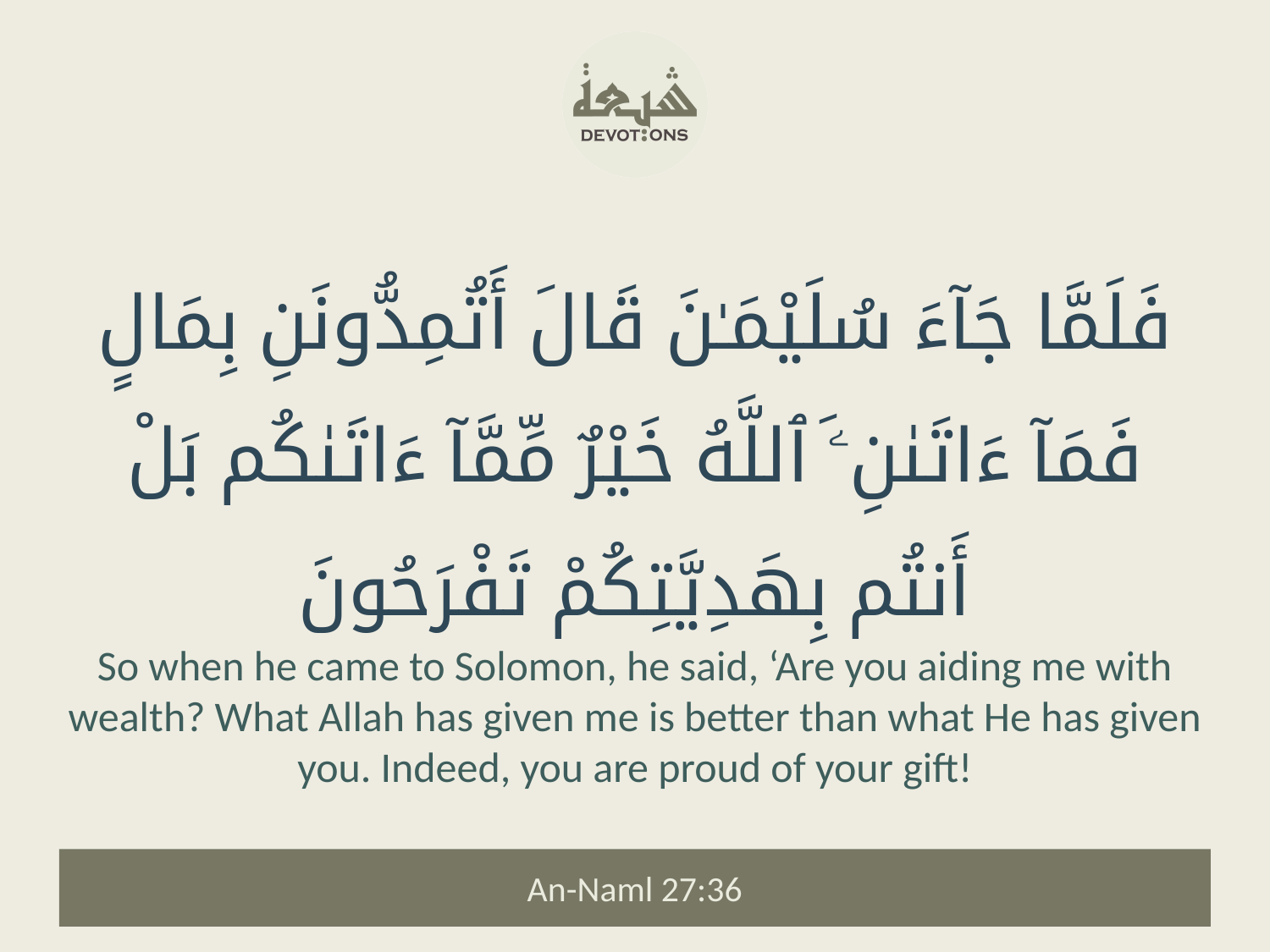

فَلَمَّا جَآءَ سُلَيْمَـٰنَ قَالَ أَتُمِدُّونَنِ بِمَالٍ فَمَآ ءَاتَىٰنِۦَ ٱللَّهُ خَيْرٌ مِّمَّآ ءَاتَىٰكُم بَلْ أَنتُم بِهَدِيَّتِكُمْ تَفْرَحُونَ
So when he came to Solomon, he said, ‘Are you aiding me with wealth? What Allah has given me is better than what He has given you. Indeed, you are proud of your gift!
An-Naml 27:36